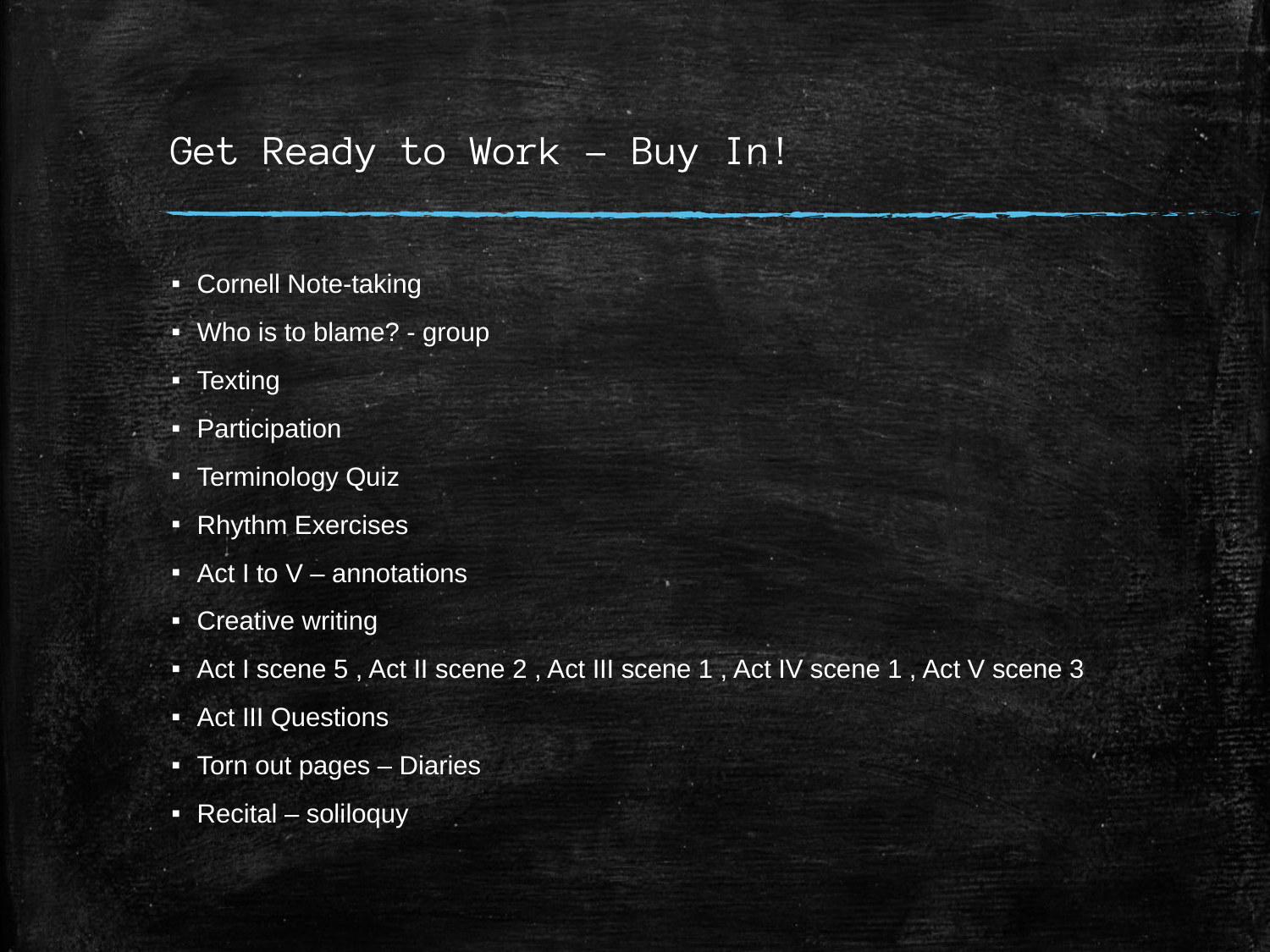

# Get Ready to Work – Buy In!
Cornell Note-taking
Who is to blame? - group
Texting
Participation
Terminology Quiz
Rhythm Exercises
Act I to V – annotations
Creative writing
Act I scene 5 , Act II scene 2 , Act III scene 1 , Act IV scene 1 , Act V scene 3
Act III Questions
Torn out pages – Diaries
Recital – soliloquy